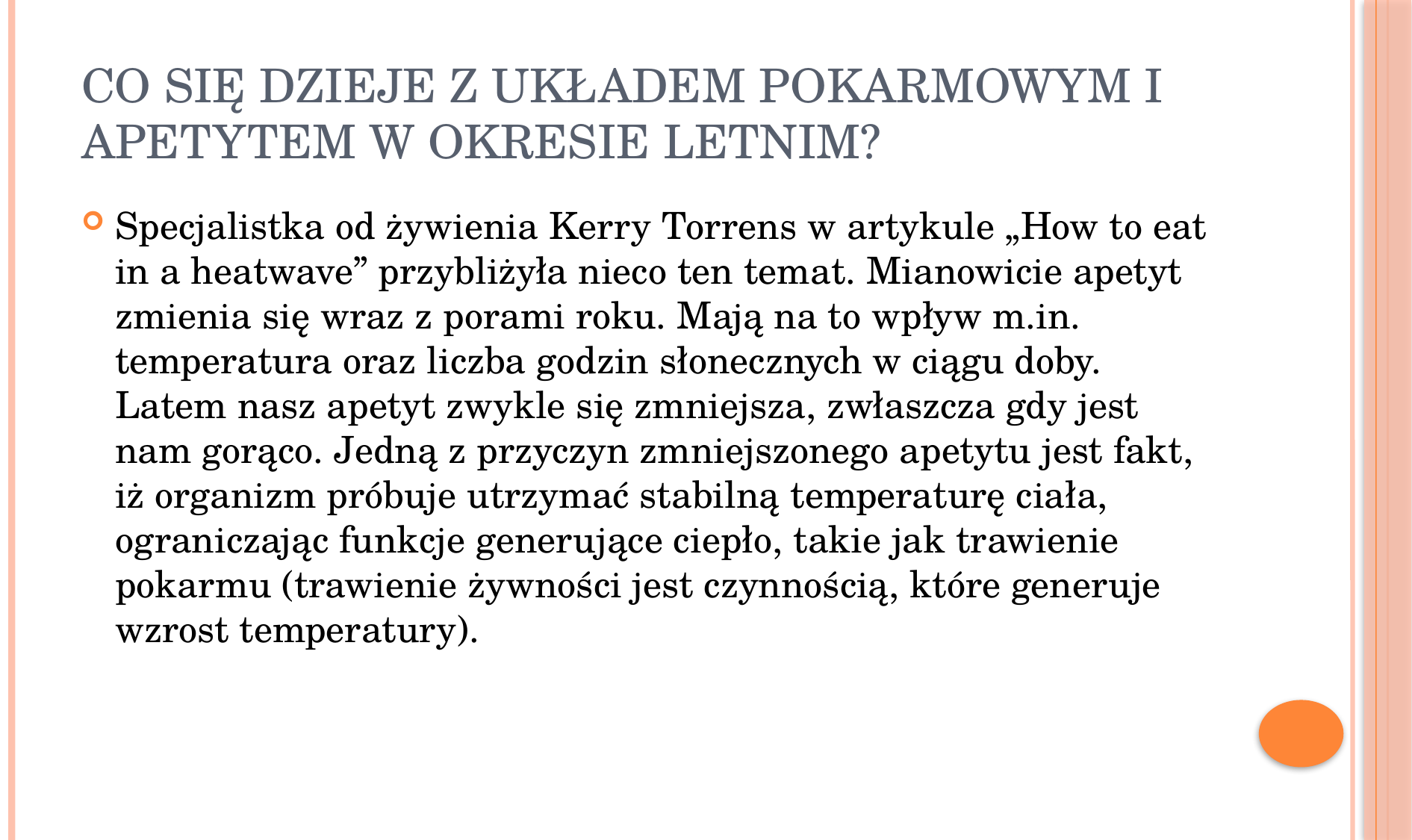

# Co się dzieje z układem pokarmowym i apetytem w okresie letnim?
Specjalistka od żywienia Kerry Torrens w artykule „How to eat in a heatwave” przybliżyła nieco ten temat. Mianowicie apetyt zmienia się wraz z porami roku. Mają na to wpływ m.in. temperatura oraz liczba godzin słonecznych w ciągu doby. Latem nasz apetyt zwykle się zmniejsza, zwłaszcza gdy jest nam gorąco. Jedną z przyczyn zmniejszonego apetytu jest fakt, iż organizm próbuje utrzymać stabilną temperaturę ciała, ograniczając funkcje generujące ciepło, takie jak trawienie pokarmu (trawienie żywności jest czynnością, które generuje wzrost temperatury).